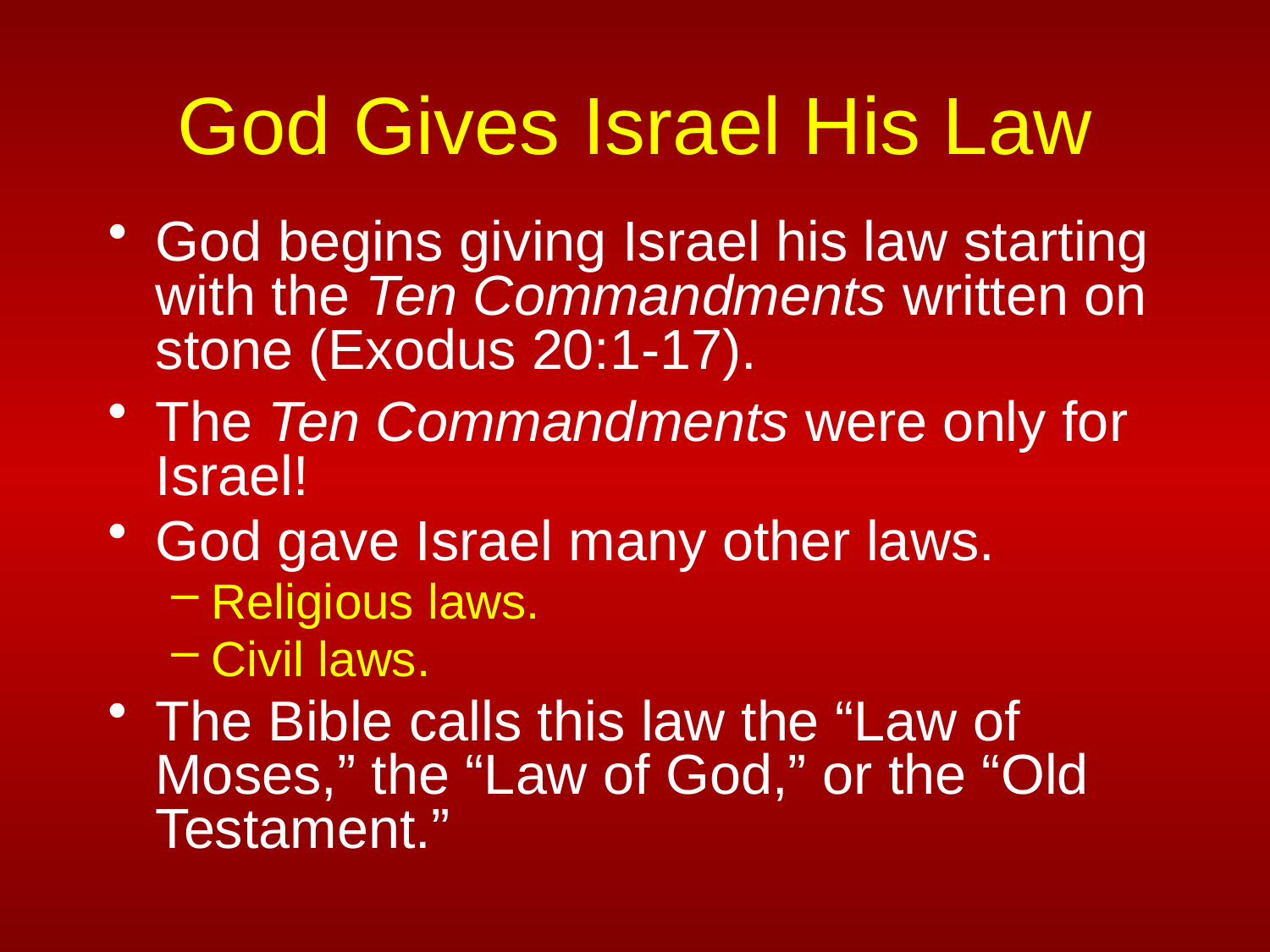

# God Gives Israel His Law
God begins giving Israel his law starting with the Ten Commandments written on stone (Exodus 20:1-17).
The Ten Commandments were only for Israel!
God gave Israel many other laws.
Religious laws.
Civil laws.
The Bible calls this law the “Law of Moses,” the “Law of God,” or the “Old Testament.”